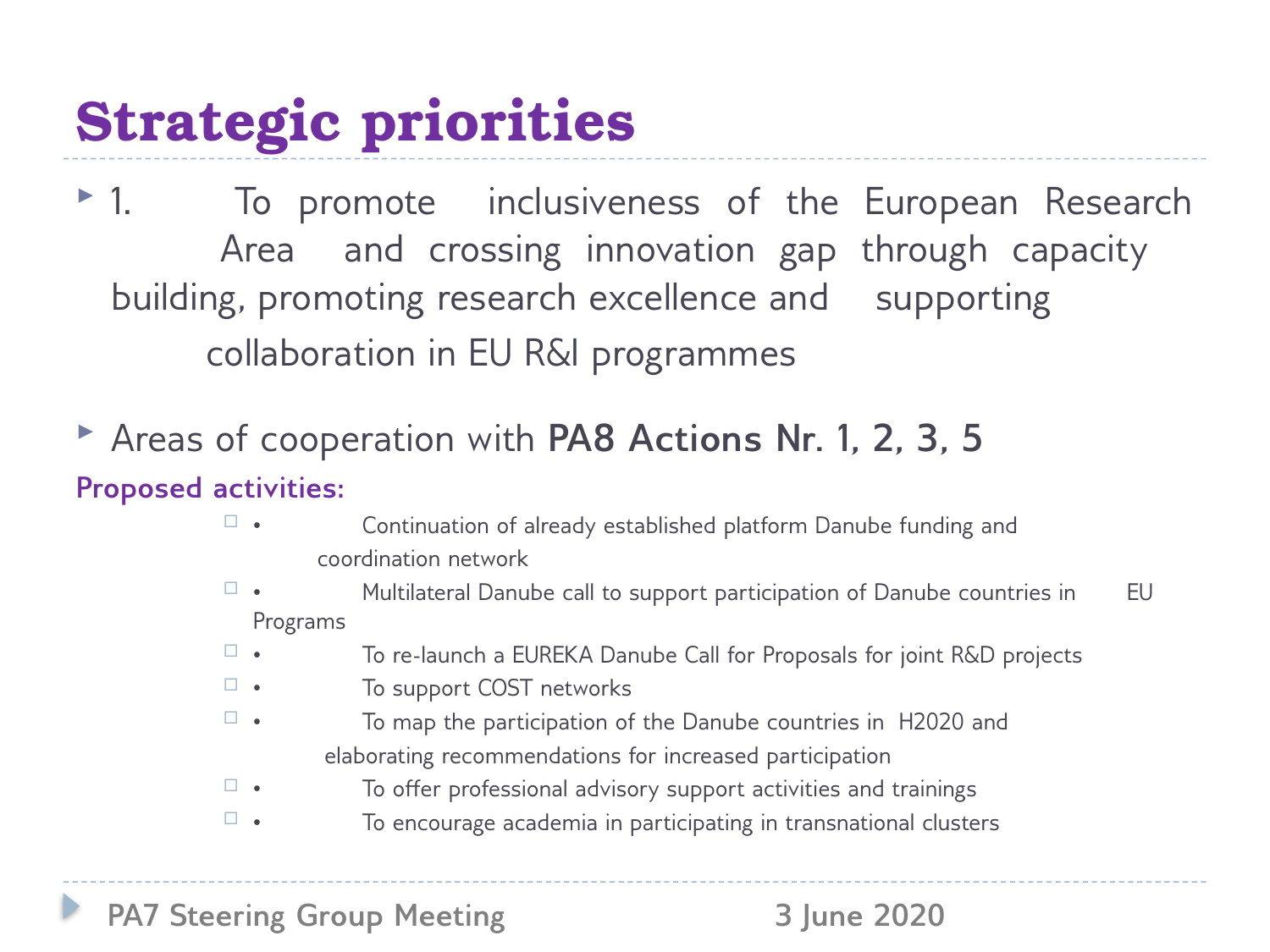

# Strategic priorities
1. 	To promote  inclusiveness of the European Research 	Area  and crossing innovation gap through capacity 	building, promoting research excellence and 	supporting
           collaboration in EU R&I programmes
Areas of cooperation with PA8 Actions Nr. 1, 2, 3, 5
Proposed activities:
• 	Continuation of already established platform Danube funding and
             coordination network
• 	Multilateral Danube call to support participation of Danube countries in 	EU Programs
• 	To re-launch a EUREKA Danube Call for Proposals for joint R&D projects
• 	To support COST networks
• 	To map the participation of the Danube countries in  H2020 and
              elaborating recommendations for increased participation
• 	To offer professional advisory support activities and trainings
• 	To encourage academia in participating in transnational clusters

PA7 Steering Group Meeting                          3 June 2020